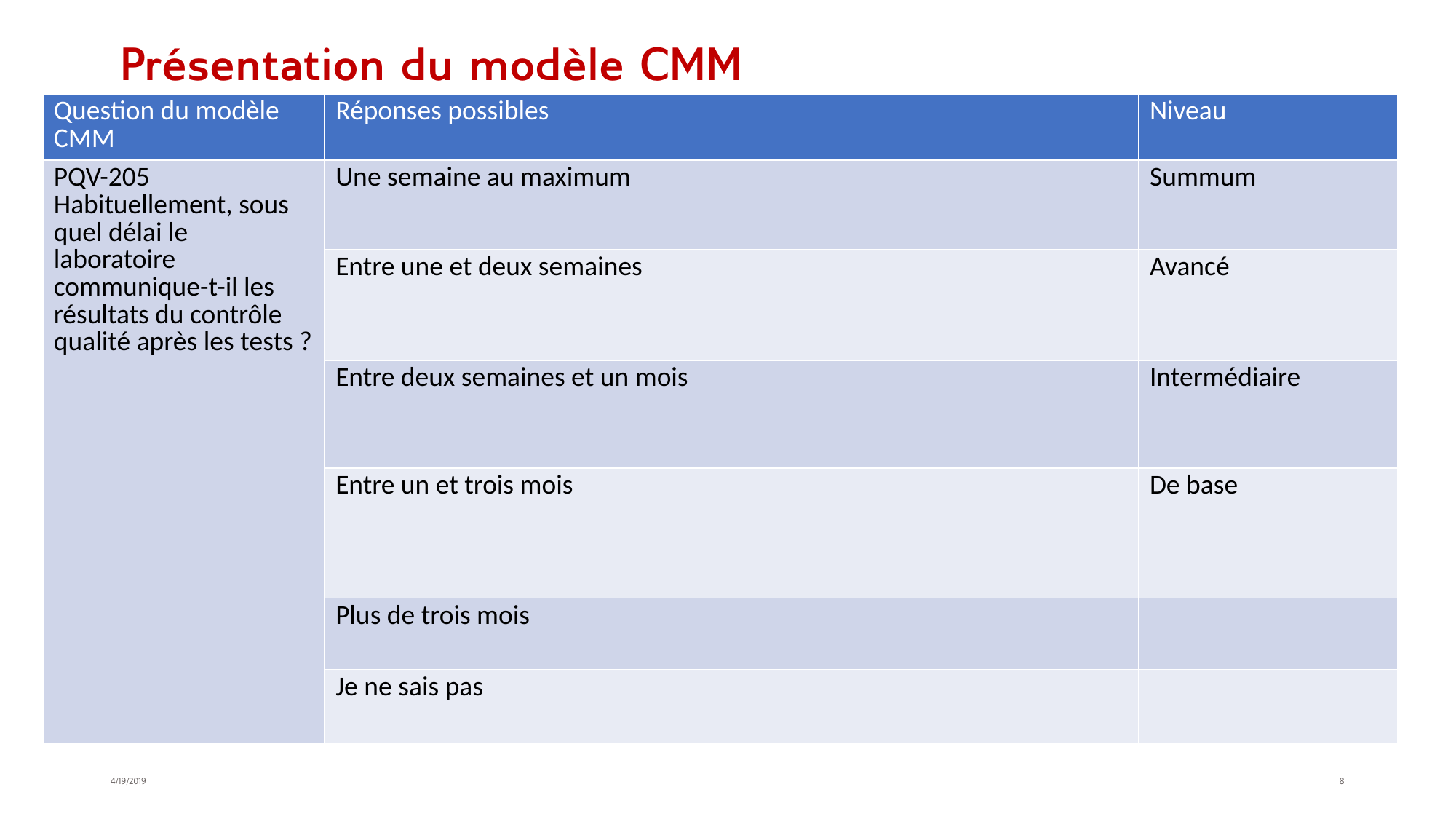

# Présentation du modèle CMM
| Question du modèle CMM | Réponses possibles | Niveau |
| --- | --- | --- |
| PQV-205 Habituellement, sous quel délai le laboratoire communique-t-il les résultats du contrôle qualité après les tests ? | Une semaine au maximum | Summum |
|  | Entre une et deux semaines | Avancé |
|  | Entre deux semaines et un mois | Intermédiaire |
|  | Entre un et trois mois | De base |
|  | Plus de trois mois |  |
|  | Je ne sais pas |  |
4/19/2019
8